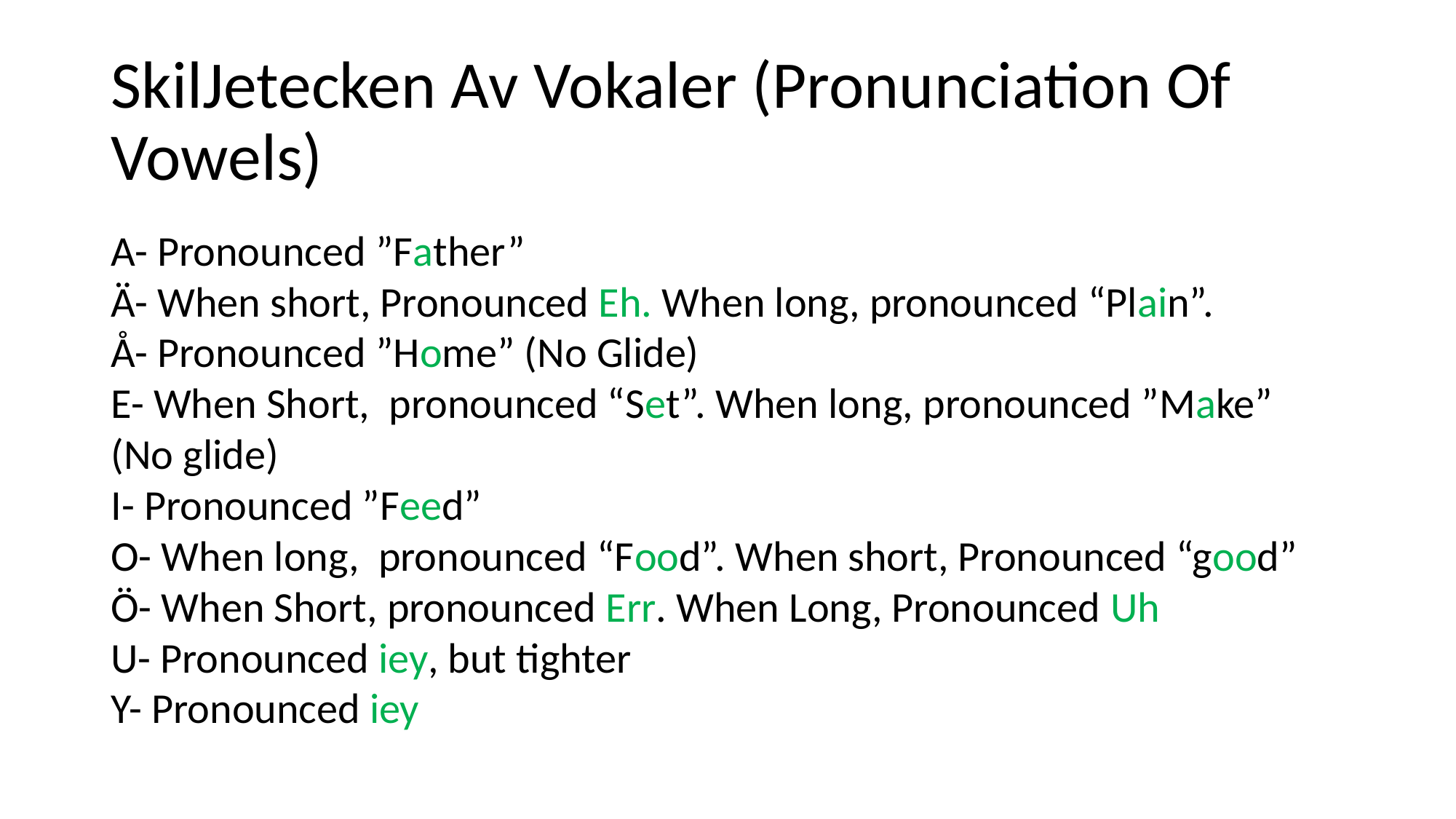

# SkilJetecken Av Vokaler (Pronunciation Of Vowels)
A- Pronounced ”Father”
Ä- When short, Pronounced Eh. When long, pronounced “Plain”.
Å- Pronounced ”Home” (No Glide)
E- When Short,  pronounced “Set”. When long, pronounced ”Make” (No glide)
I- Pronounced ”Feed”
O- When long,  pronounced “Food”. When short, Pronounced “good”
Ö- When Short, pronounced Err. When Long, Pronounced Uh
U- Pronounced iey, but tighter
Y- Pronounced iey